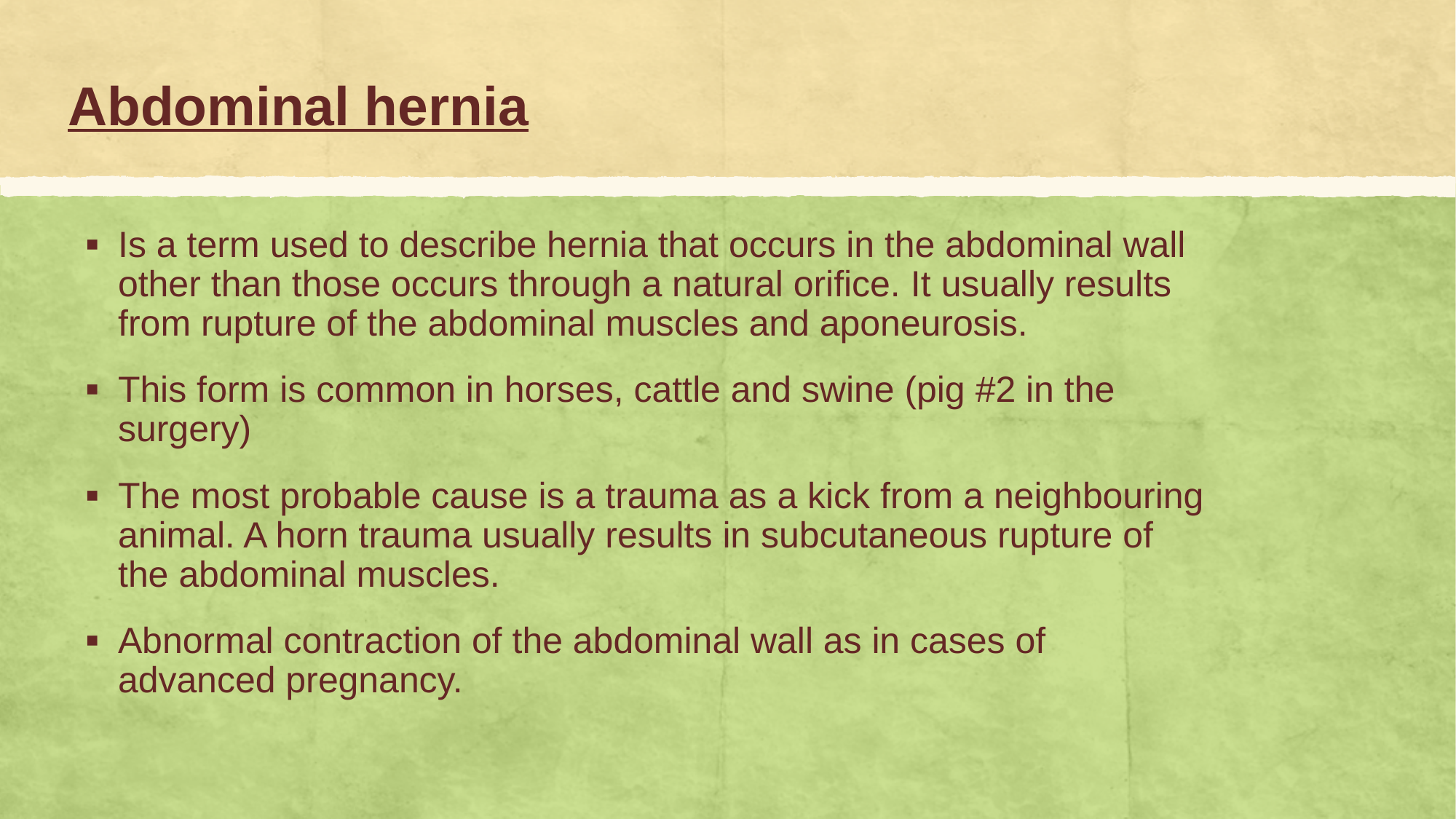

# Abdominal hernia
Is a term used to describe hernia that occurs in the abdominal wall other than those occurs through a natural orifice. It usually results from rupture of the abdominal muscles and aponeurosis.
This form is common in horses, cattle and swine (pig #2 in the surgery)
The most probable cause is a trauma as a kick from a neighbouring animal. A horn trauma usually results in subcutaneous rupture of the abdominal muscles.
Abnormal contraction of the abdominal wall as in cases of advanced pregnancy.